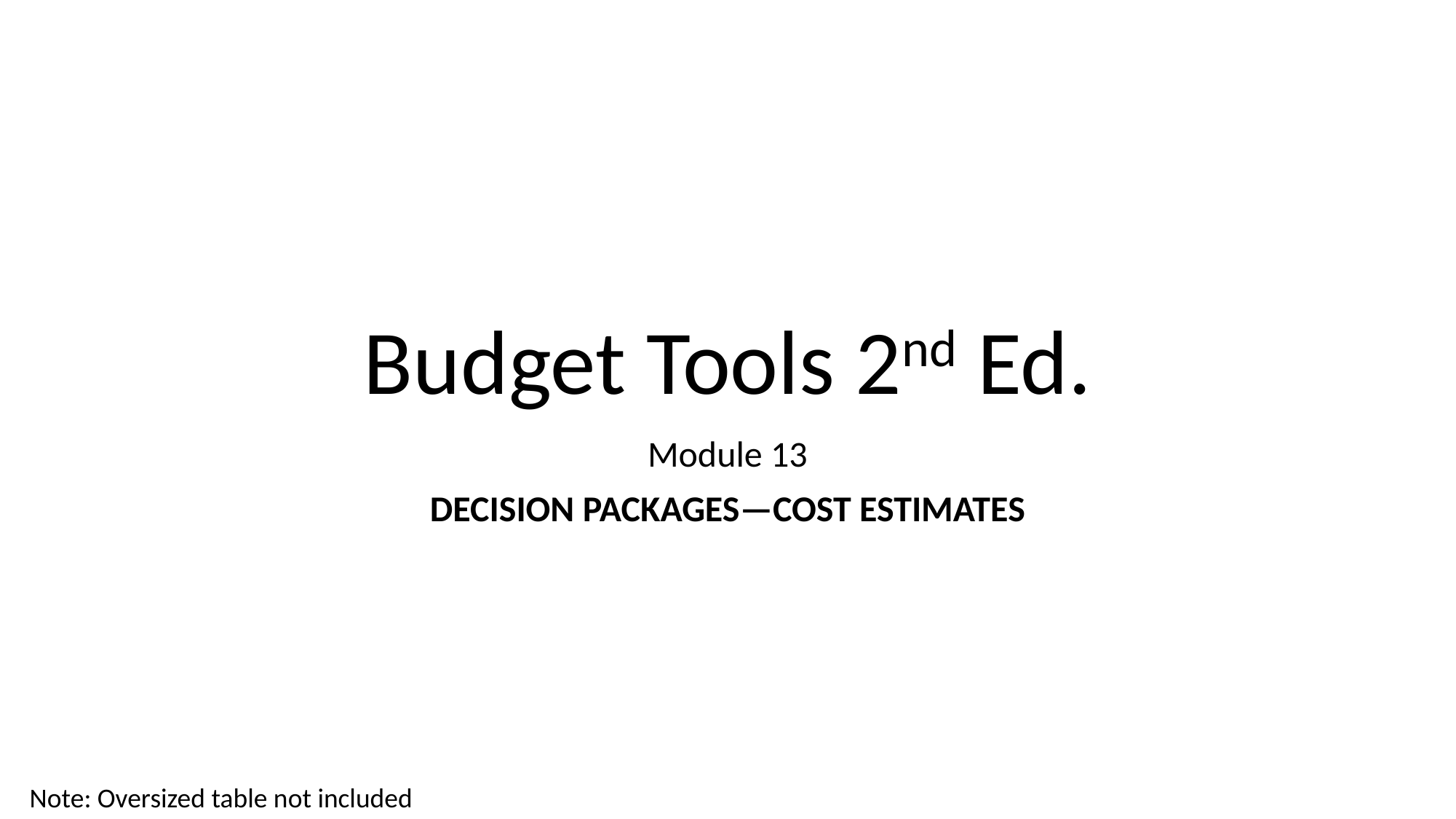

# Budget Tools 2nd Ed.
Module 13
Decision Packages—Cost Estimates

Note: Oversized table not included